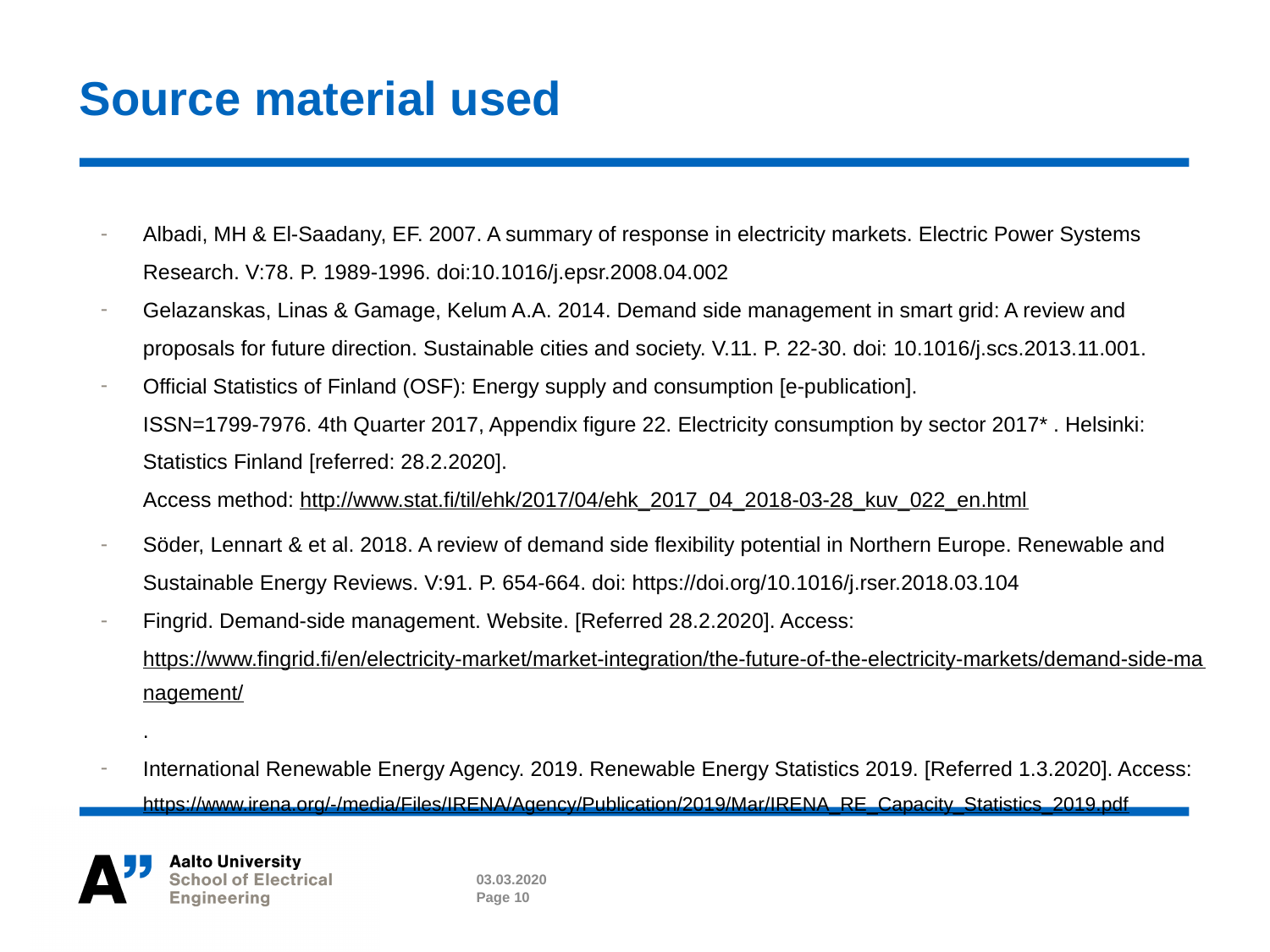

# Source material used
Albadi, MH & El-Saadany, EF. 2007. A summary of response in electricity markets. Electric Power Systems Research. V:78. P. 1989-1996. doi:10.1016/j.epsr.2008.04.002
Gelazanskas, Linas & Gamage, Kelum A.A. 2014. Demand side management in smart grid: A review and proposals for future direction. Sustainable cities and society. V.11. P. 22-30. doi: 10.1016/j.scs.2013.11.001.
Official Statistics of Finland (OSF): Energy supply and consumption [e-publication].
ISSN=1799-7976. 4th Quarter 2017, Appendix figure 22. Electricity consumption by sector 2017* . Helsinki: Statistics Finland [referred: 28.2.2020].
Access method: http://www.stat.fi/til/ehk/2017/04/ehk_2017_04_2018-03-28_kuv_022_en.html
Söder, Lennart & et al. 2018. A review of demand side flexibility potential in Northern Europe. Renewable and Sustainable Energy Reviews. V:91. P. 654-664. doi: https://doi.org/10.1016/j.rser.2018.03.104
Fingrid. Demand-side management. Website. [Referred 28.2.2020]. Access: https://www.fingrid.fi/en/electricity-market/market-integration/the-future-of-the-electricity-markets/demand-side-management/.
International Renewable Energy Agency. 2019. Renewable Energy Statistics 2019. [Referred 1.3.2020]. Access: https://www.irena.org/-/media/Files/IRENA/Agency/Publication/2019/Mar/IRENA_RE_Capacity_Statistics_2019.pdf

03.03.2020
Page 10